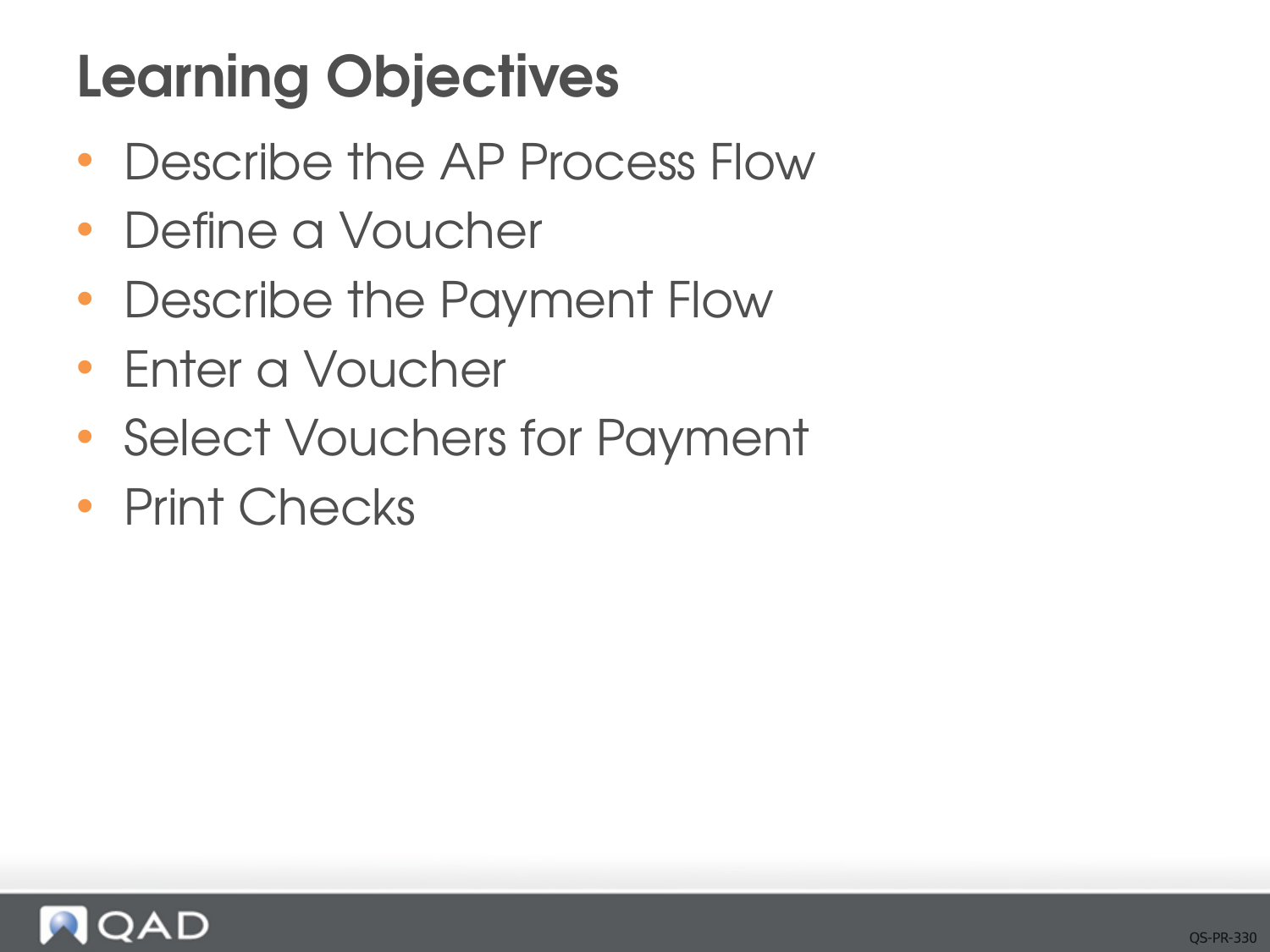

# Learning Objectives
Describe the AP Process Flow
Define a Voucher
Describe the Payment Flow
Enter a Voucher
Select Vouchers for Payment
Print Checks

QS-PR-330